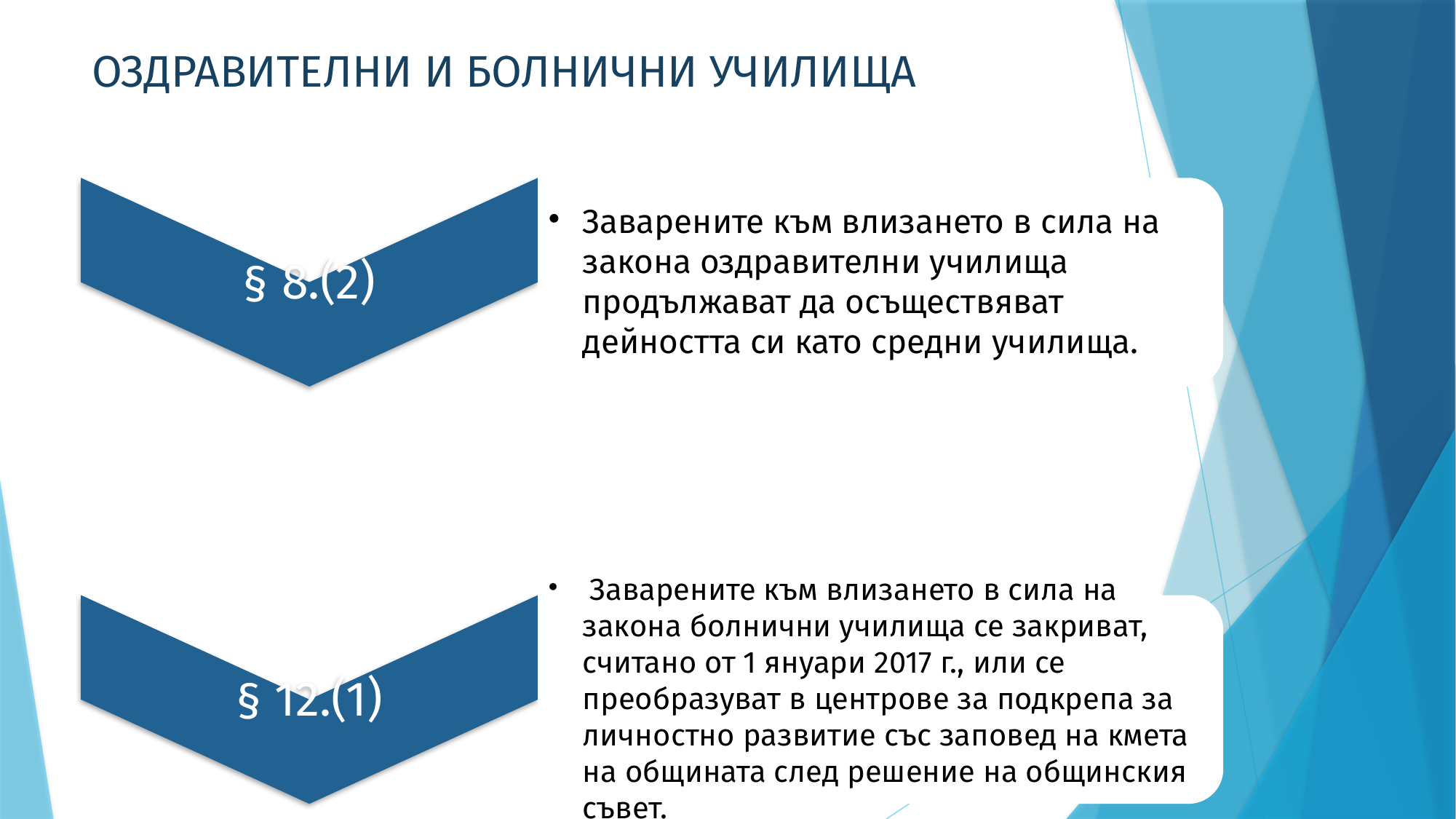

# ОЗДРАВИТЕЛНИ И БОЛНИЧНИ УЧИЛИЩА
§ 8.(2)
Заварените към влизането в сила на закона оздравителни училища продължават да осъществяват дейността си като средни училища.
§ 12.(1)
 Заварените към влизането в сила на закона болнични училища се закриват, считано от 1 януари 2017 г., или се преобразуват в центрове за подкрепа за личностно развитие със заповед на кмета на общината след решение на общинския съвет.